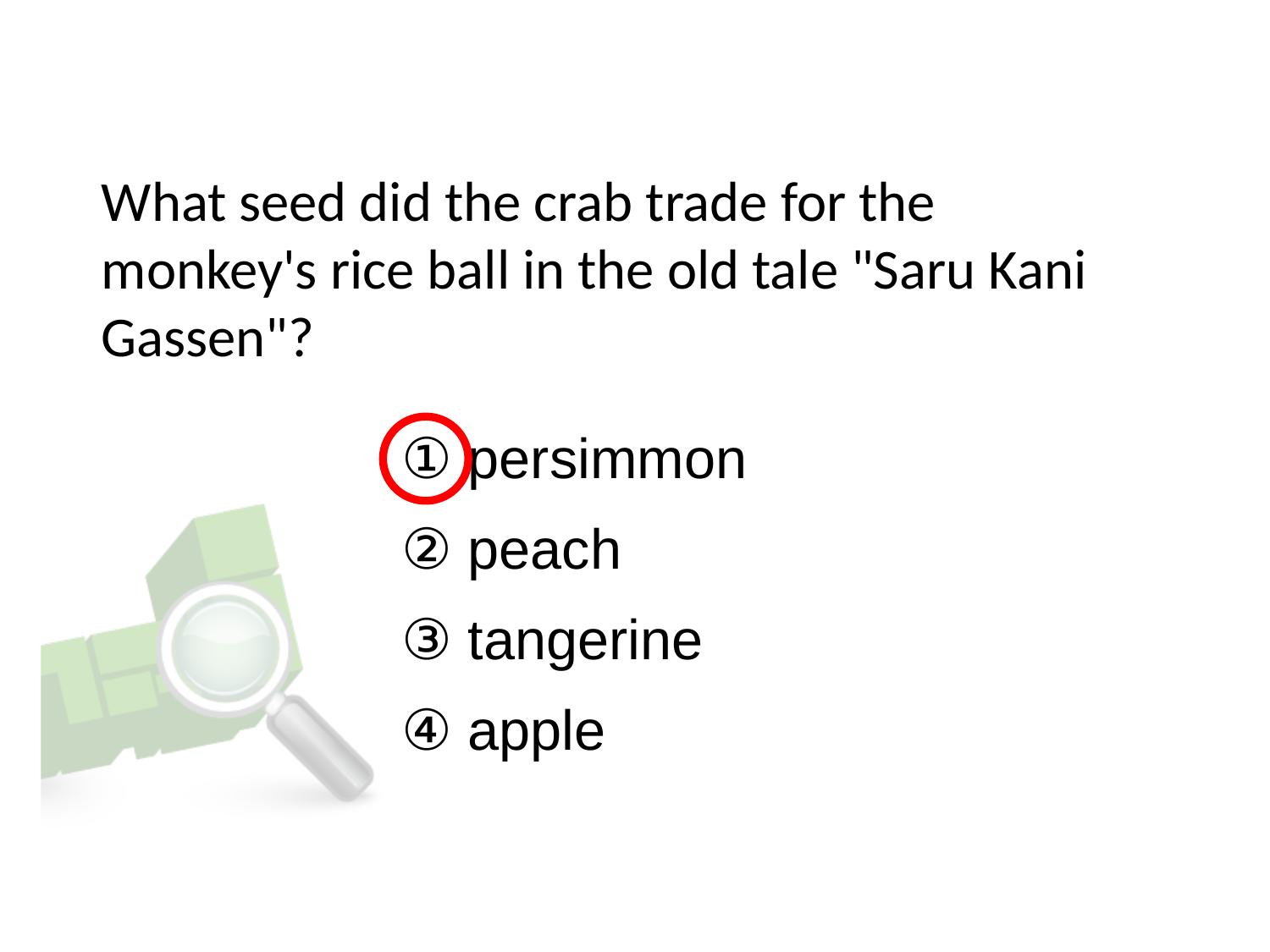

# What seed did the crab trade for the monkey's rice ball in the old tale "Saru Kani Gassen"?
① persimmon
② peach
③ tangerine
④ apple